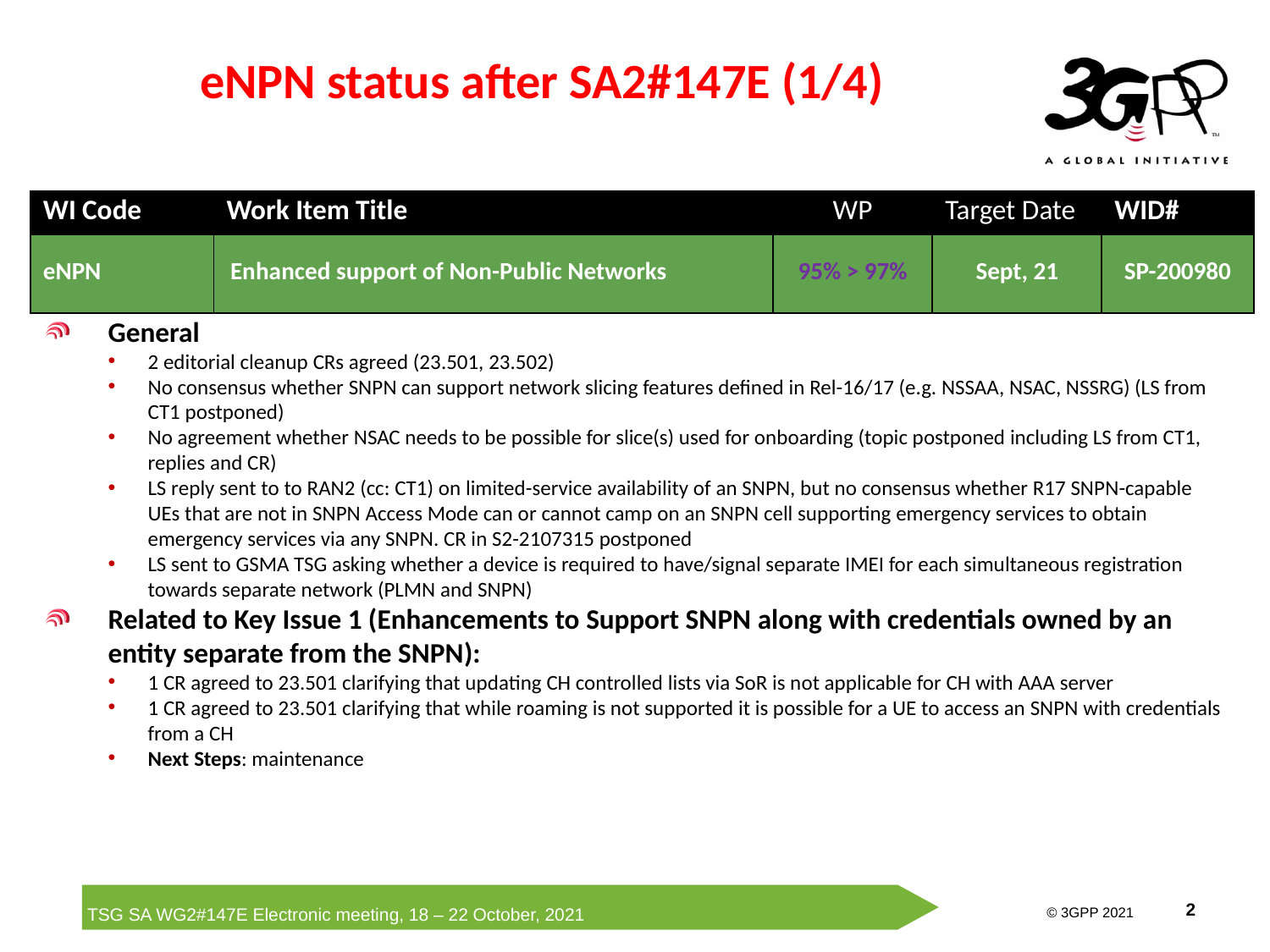

# eNPN status after SA2#147E (1/4)
| WI Code | Work Item Title | WP | Target Date | WID# |
| --- | --- | --- | --- | --- |
| eNPN | Enhanced support of Non-Public Networks | 95% > 97% | Sept, 21 | SP-200980 |
General
2 editorial cleanup CRs agreed (23.501, 23.502)
No consensus whether SNPN can support network slicing features defined in Rel-16/17 (e.g. NSSAA, NSAC, NSSRG) (LS from CT1 postponed)
No agreement whether NSAC needs to be possible for slice(s) used for onboarding (topic postponed including LS from CT1, replies and CR)
LS reply sent to to RAN2 (cc: CT1) on limited-service availability of an SNPN, but no consensus whether R17 SNPN-capable UEs that are not in SNPN Access Mode can or cannot camp on an SNPN cell supporting emergency services to obtain emergency services via any SNPN. CR in S2-2107315 postponed
LS sent to GSMA TSG asking whether a device is required to have/signal separate IMEI for each simultaneous registration towards separate network (PLMN and SNPN)
Related to Key Issue 1 (Enhancements to Support SNPN along with credentials owned by an entity separate from the SNPN):
1 CR agreed to 23.501 clarifying that updating CH controlled lists via SoR is not applicable for CH with AAA server
1 CR agreed to 23.501 clarifying that while roaming is not supported it is possible for a UE to access an SNPN with credentials from a CH
Next Steps: maintenance